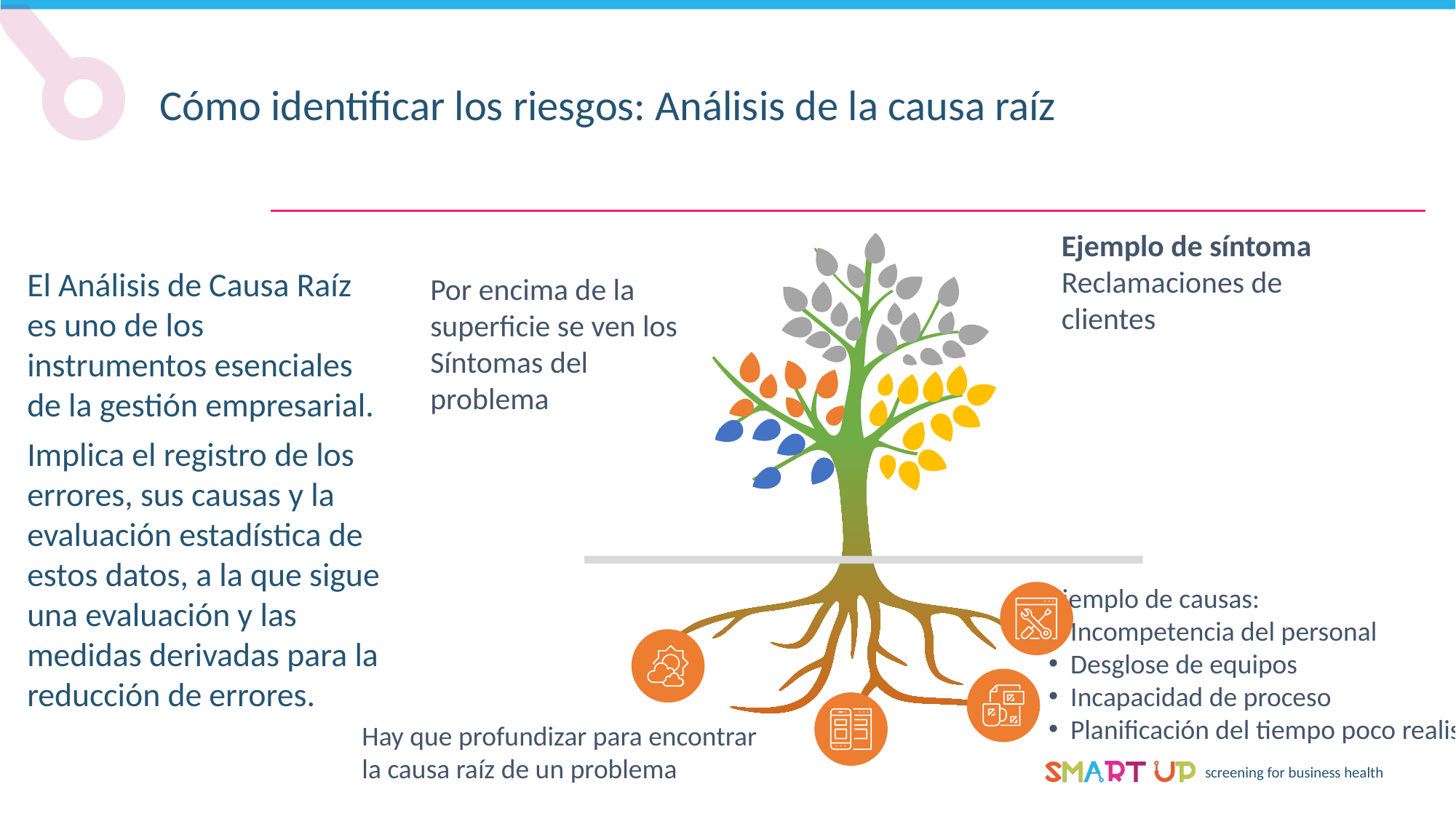

Cómo identificar los riesgos: Análisis de la causa raíz

El Análisis de Causa Raíz es uno de los instrumentos esenciales de la gestión empresarial.
Implica el registro de los errores, sus causas y la evaluación estadística de estos datos, a la que sigue una evaluación y las medidas derivadas para la reducción de errores.
Por encima de la superficie se ven los Síntomas del problema

Ejemplo de síntoma Reclamaciones de clientes

Ejemplo de causas:
Incompetencia del personal
Desglose de equipos
Incapacidad de proceso
Planificación del tiempo poco realista

Hay que profundizar para encontrar
la causa raíz de un problema